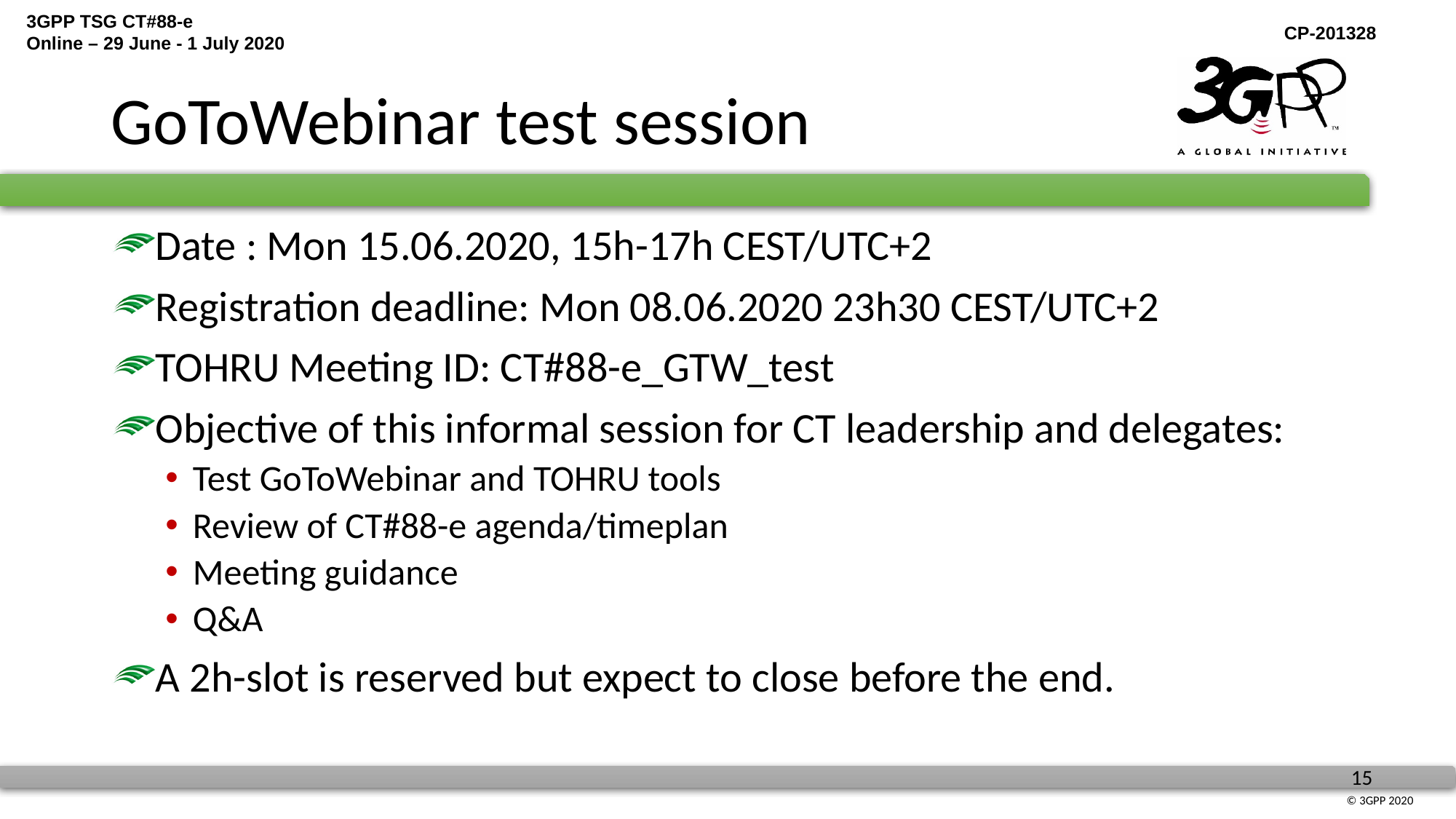

# GoToWebinar test session
Date : Mon 15.06.2020, 15h-17h CEST/UTC+2
Registration deadline: Mon 08.06.2020 23h30 CEST/UTC+2
TOHRU Meeting ID: CT#88-e_GTW_test
Objective of this informal session for CT leadership and delegates:
Test GoToWebinar and TOHRU tools
Review of CT#88-e agenda/timeplan
Meeting guidance
Q&A
A 2h-slot is reserved but expect to close before the end.